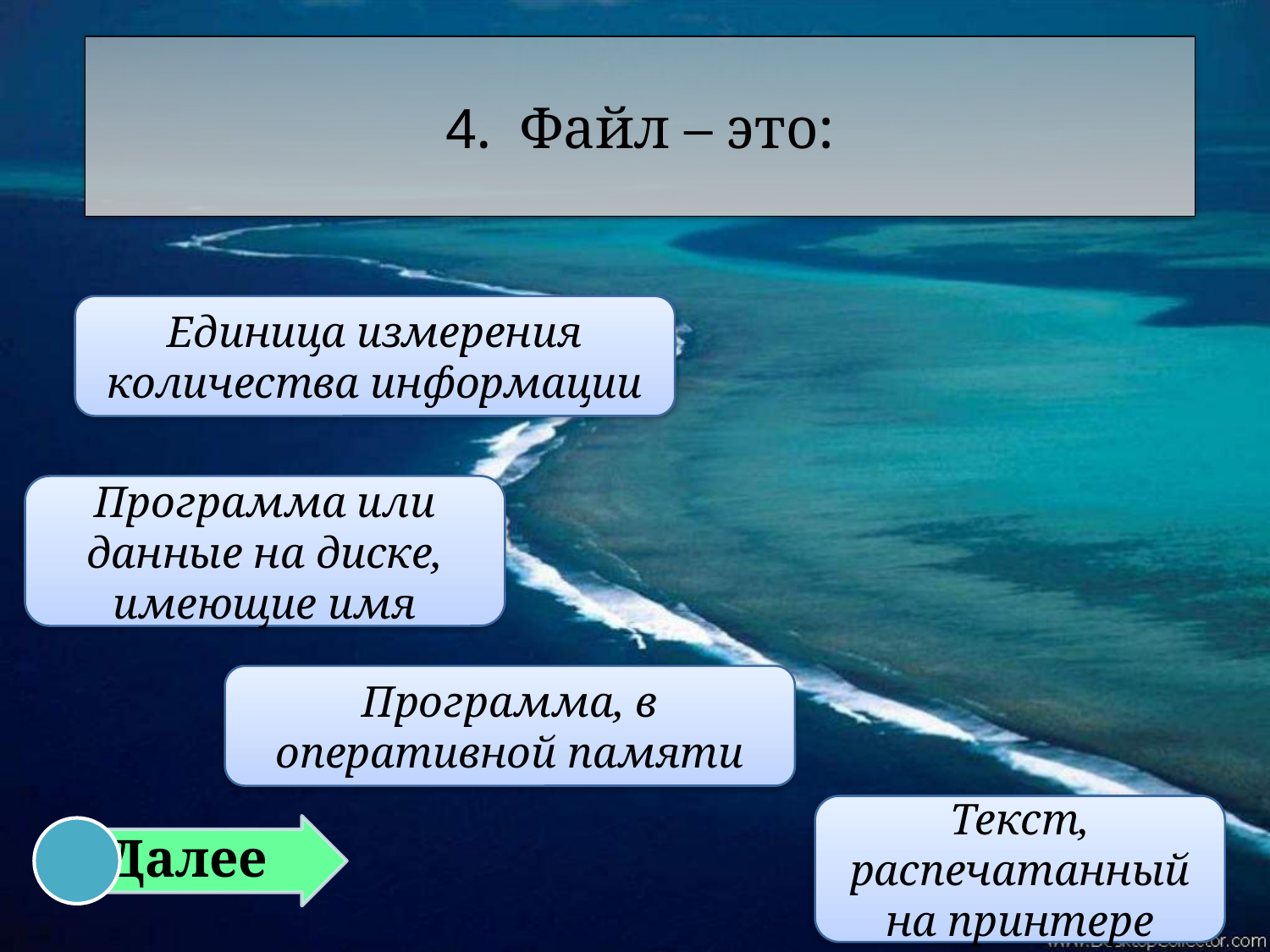

# 4.  Файл – это:
Единица измерения количества информации
Программа или данные на диске, имеющие имя
Программа, в оперативной памяти
Далее

Текст, распечатанный на принтере